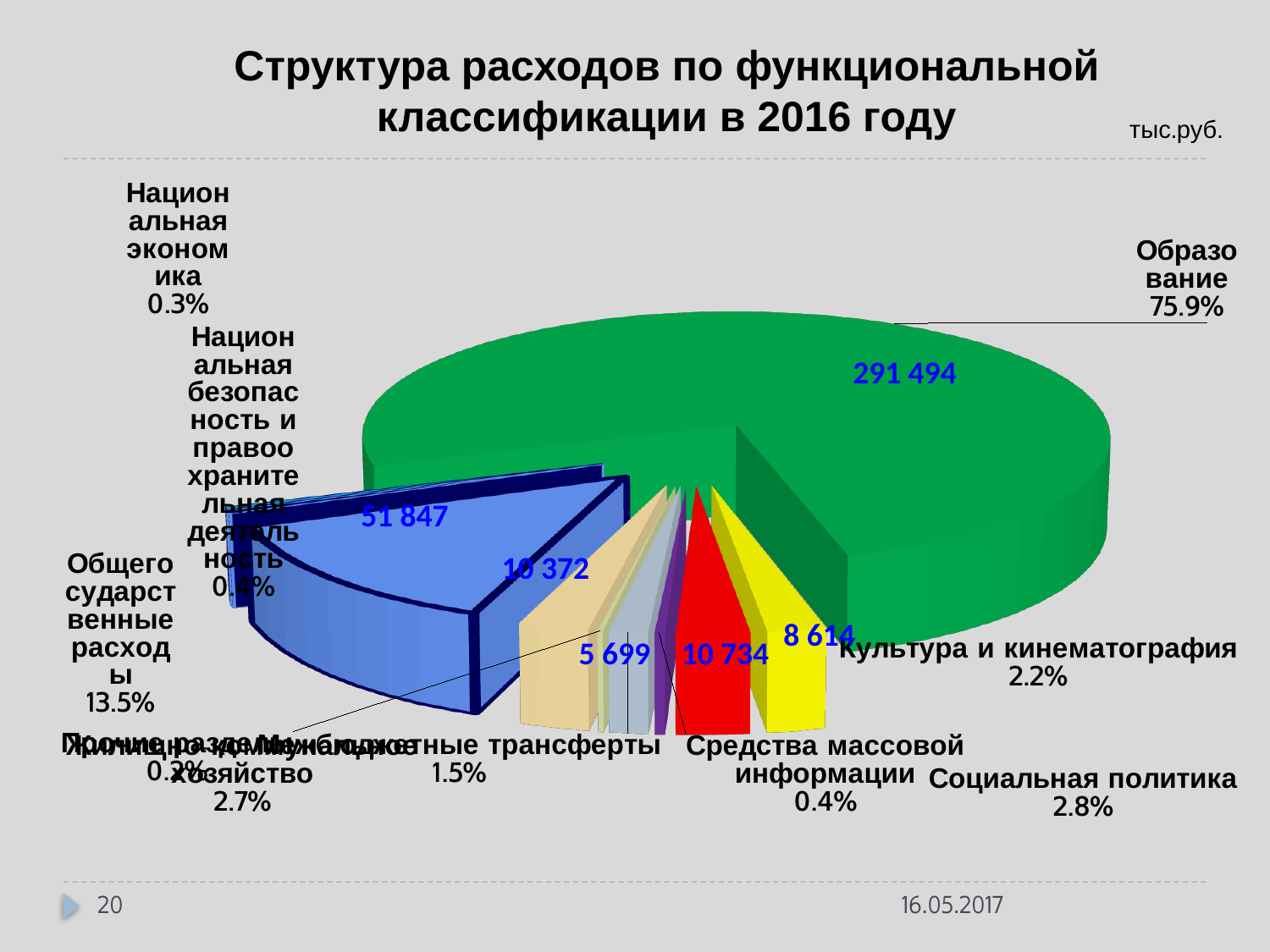

# Структура расходов по функциональной классификации в 2016 году
тыс.руб.

[unsupported chart]

291 494
51 847
10 372
8 614
5 699
10 734
20
16.05.2017